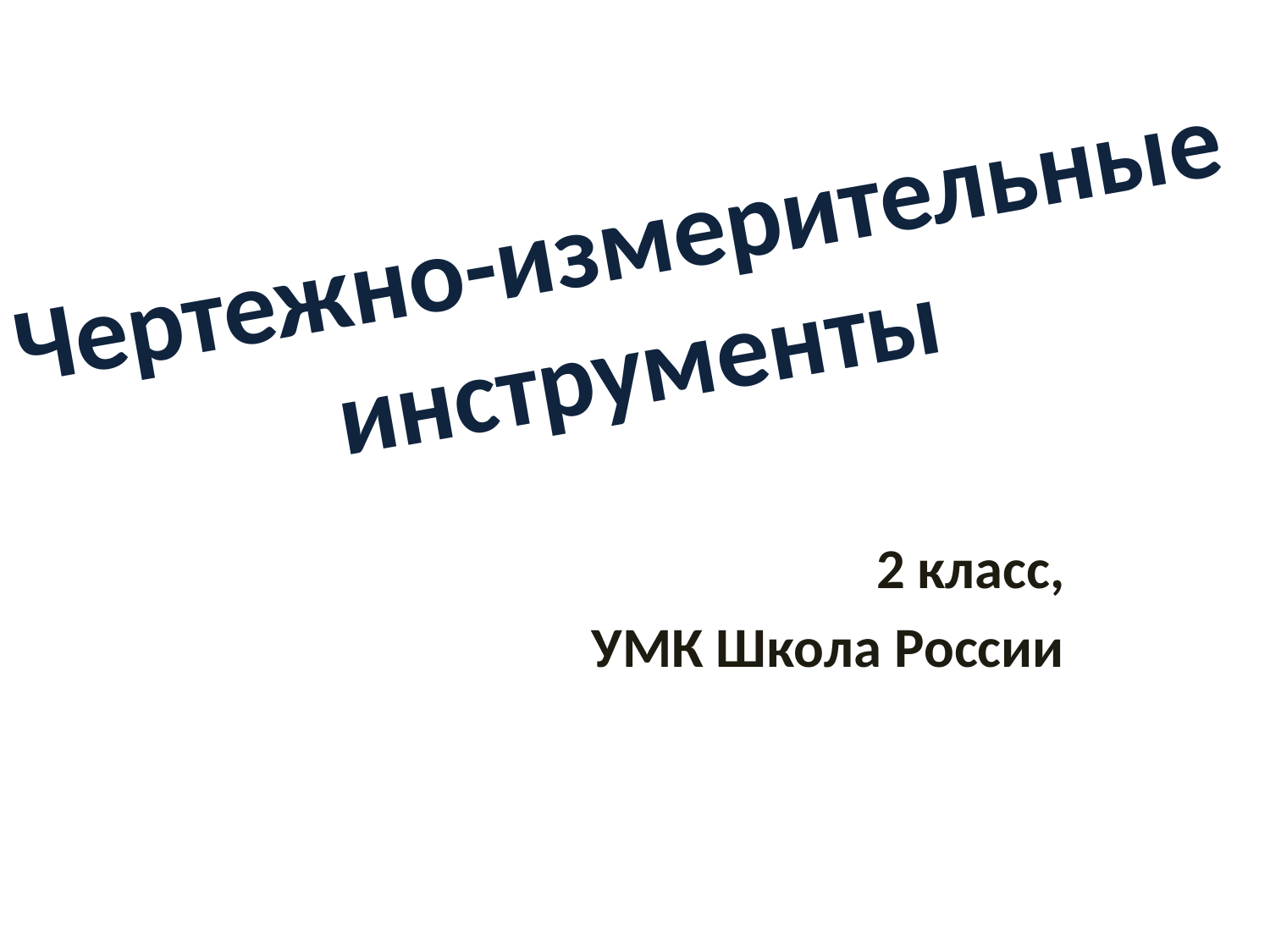

Чертежно-измерительные
 инструменты
2 класс,
 УМК Школа России